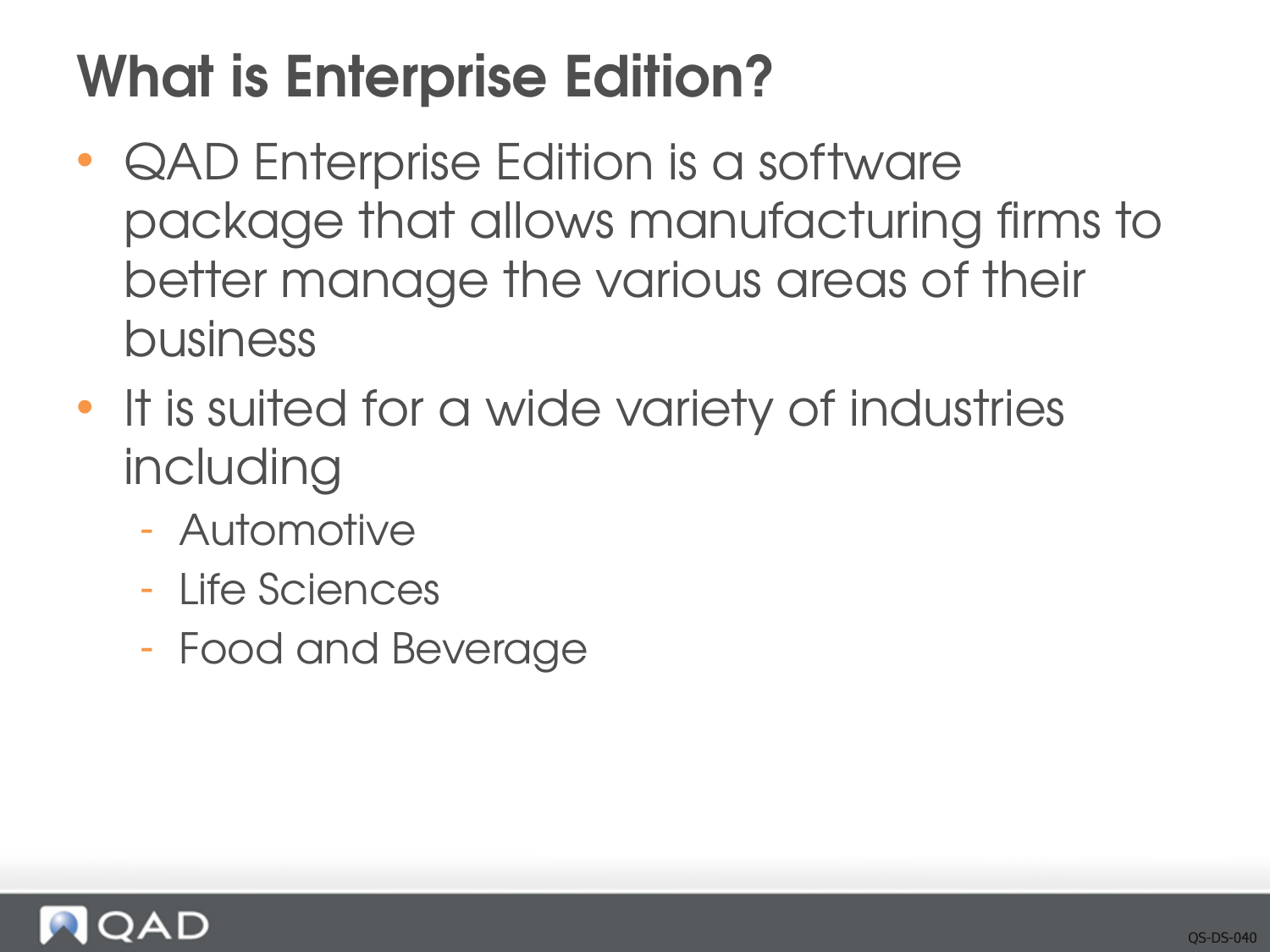

# What is Enterprise Edition?
QAD Enterprise Edition is a software package that allows manufacturing firms to better manage the various areas of their business
It is suited for a wide variety of industries including
Automotive
Life Sciences
Food and Beverage

QS-DS-040